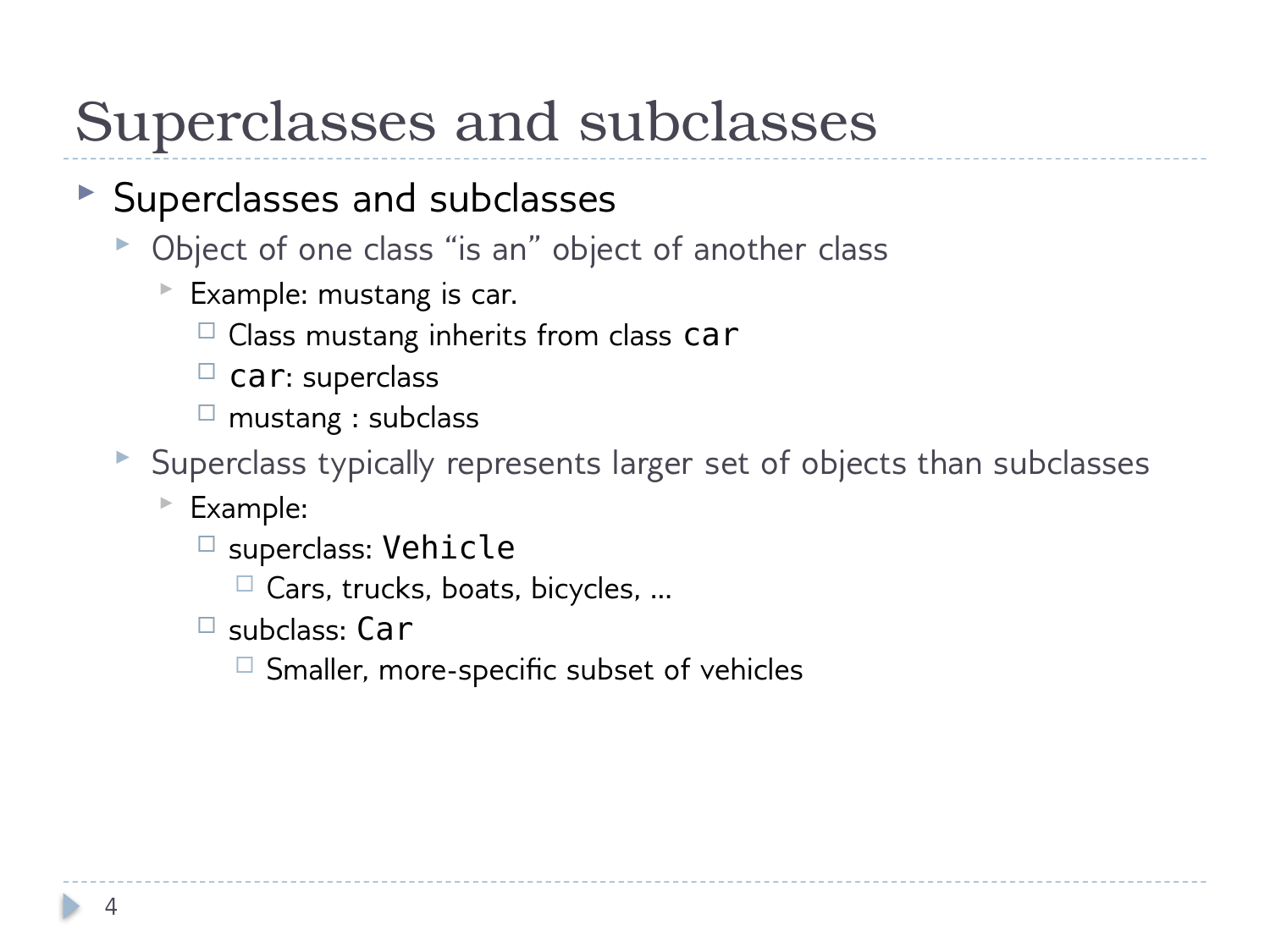

# Superclasses and subclasses
Superclasses and subclasses
Object of one class “is an” object of another class
Example: mustang is car.
Class mustang inherits from class car
car: superclass
mustang : subclass
Superclass typically represents larger set of objects than subclasses
Example:
superclass: Vehicle
Cars, trucks, boats, bicycles, …
subclass: Car
Smaller, more-specific subset of vehicles
4